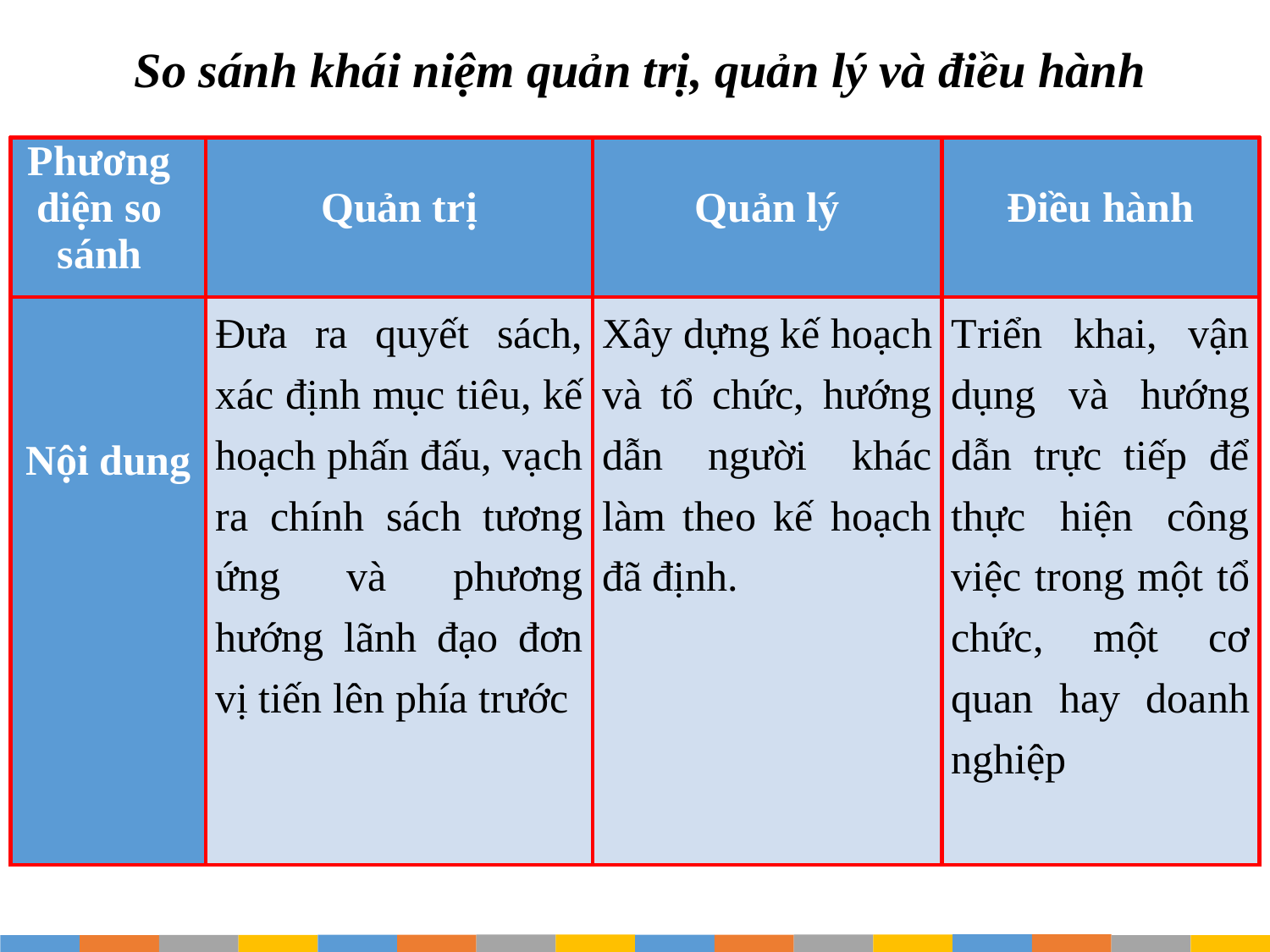

So sánh khái niệm quản trị, quản lý và điều hành
| Phương diện so sánh | Quản trị | Quản lý | Điều hành |
| --- | --- | --- | --- |
| Nội dung | Đưa ra quyết sách, xác định mục tiêu, kế hoạch phấn đấu, vạch ra chính sách tương ứng và phương hướng lãnh đạo đơn vị tiến lên phía trước | Xây dựng kế hoạch và tổ chức, hướng dẫn người khác làm theo kế hoạch đã định. | Triển khai, vận dụng và hướng dẫn trực tiếp để thực hiện công việc trong một tổ chức, một cơ quan hay doanh nghiệp |